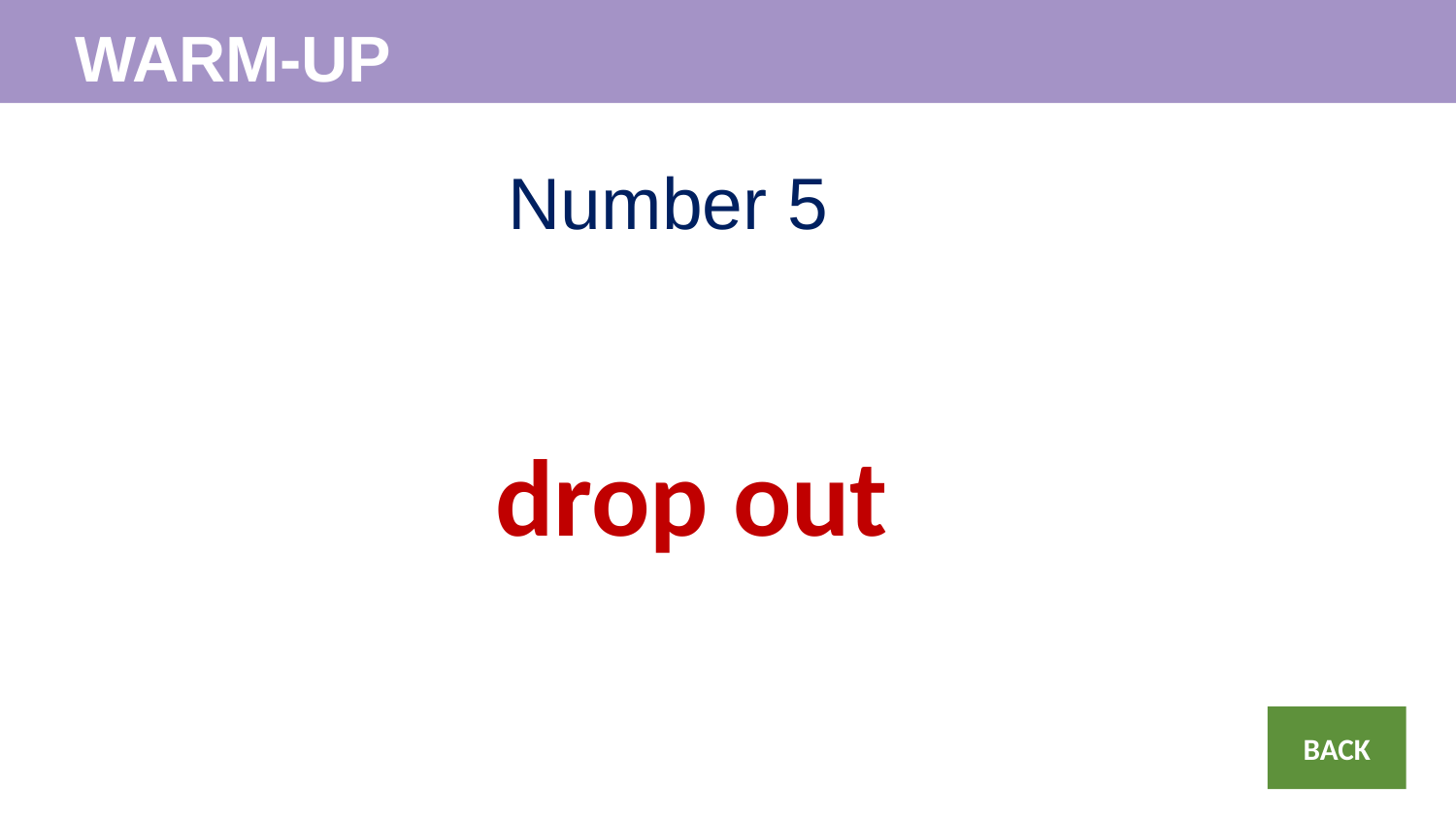

WARM-UP
WARM-UP
Number 5
drop out
BACK